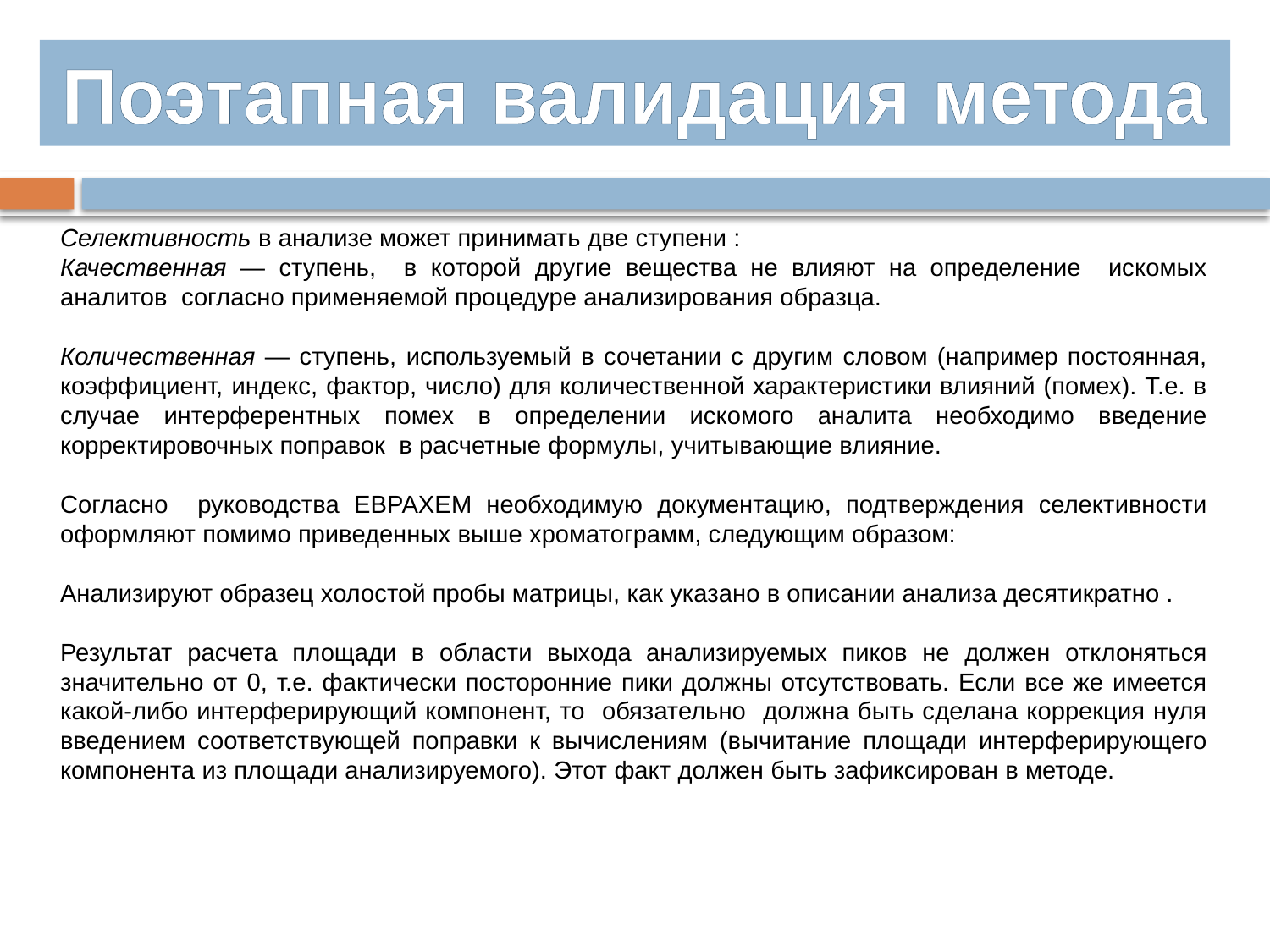

Поэтапная валидация метода
Селективность в анализе может принимать две ступени :
Качественная — ступень,  в которой другие вещества не влияют на определение  искомых аналитов  согласно применяемой процедуре анализирования образца.

Количественная — ступень, используемый в сочетании с другим словом (например постоянная, коэффициент, индекс, фактор, число) для количественной характеристики влияний (помех). Т.е. в случае интерферентных помех в определении искомого аналита необходимо введение корректировочных поправок  в расчетные формулы, учитывающие влияние.

Согласно  руководства ЕВРАХЕМ необходимую документацию, подтверждения селективности оформляют помимо приведенных выше хроматограмм, следующим образом:

Анализируют образец холостой пробы матрицы, как указано в описании анализа десятикратно .

Результат расчета площади в области выхода анализируемых пиков не должен отклоняться значительно от 0, т.е. фактически посторонние пики должны отсутствовать. Если все же имеется какой-либо интерферирующий компонент, то  обязательно  должна быть сделана коррекция нуля введением соответствующей поправки к вычислениям (вычитание площади интерферирующего компонента из площади анализируемого). Этот факт должен быть зафиксирован в методе.